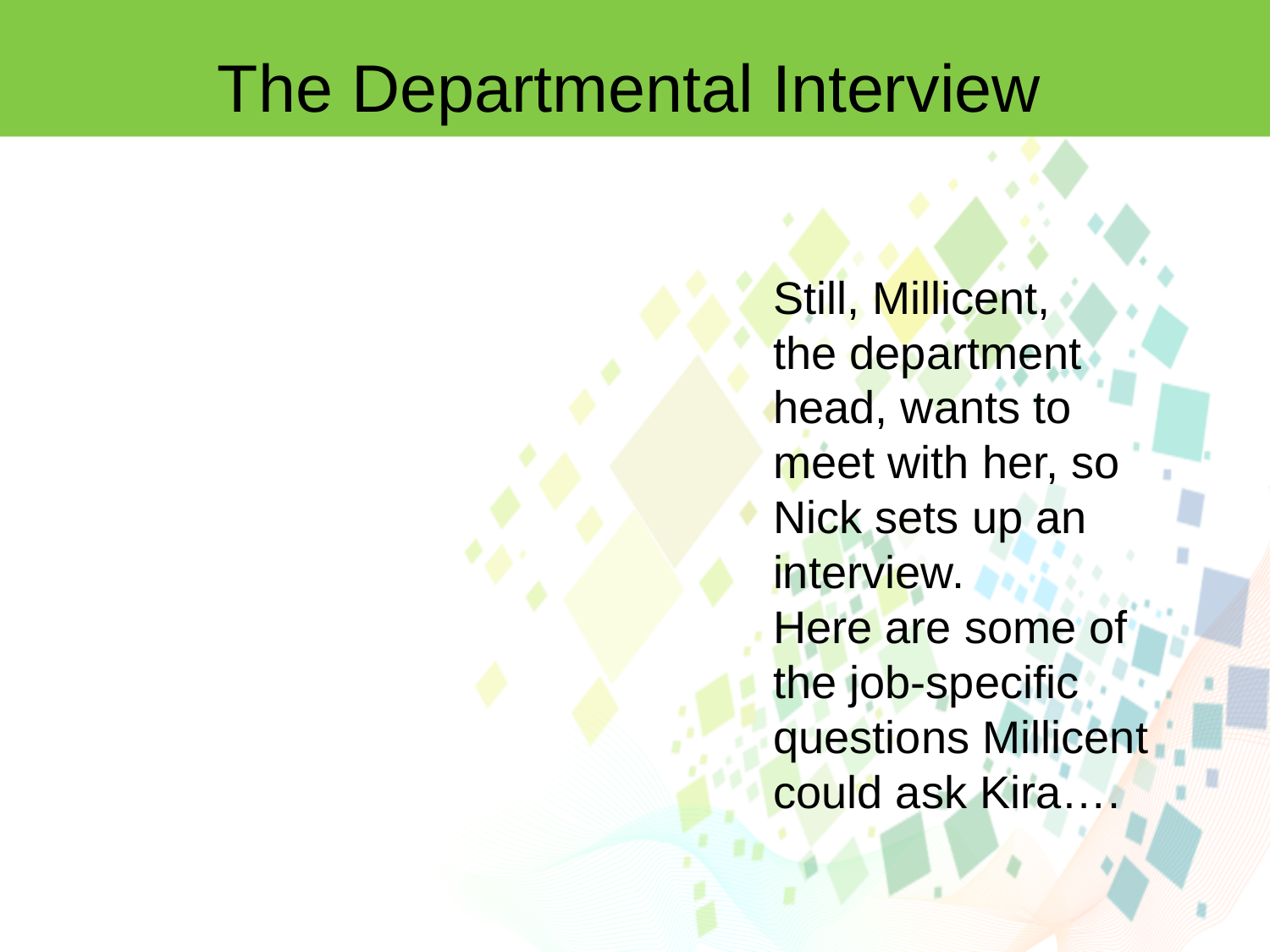

The Departmental Interview
Still, Millicent,
the department head, wants to meet with her, so Nick sets up an interview.
Here are some of the job-specific questions Millicent could ask Kira….